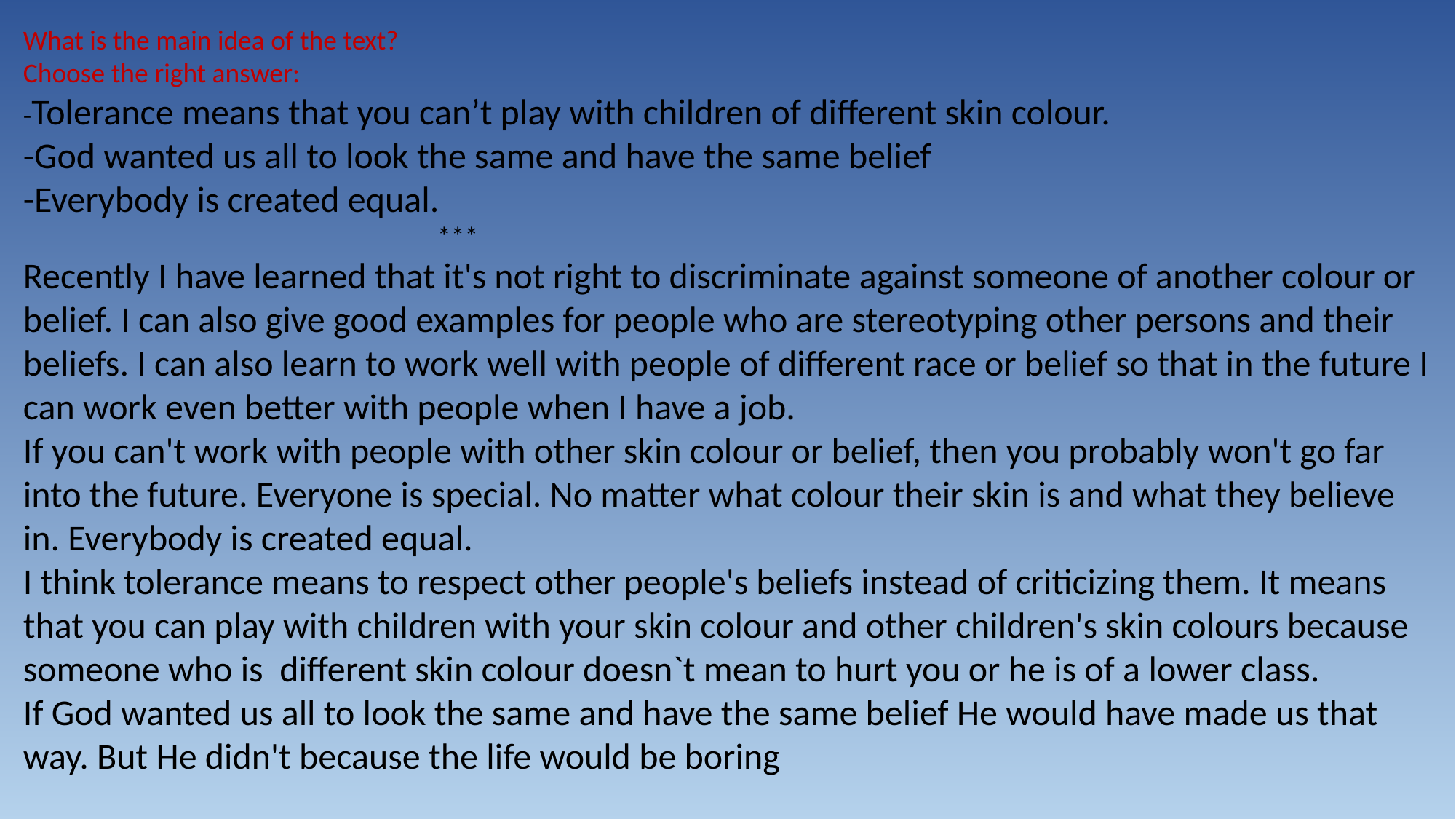

What is the main idea of the text?
Choose the right answer:
-Tolerance means that you can’t play with children of different skin colour.
-God wanted us all to look the same and have the same belief
-Everybody is created equal.
                                                                   ***
Recently I have learned that it's not right to discriminate against someone of another colour or belief. I can also give good examples for people who are stereotyping other persons and their beliefs. I can also learn to work well with people of different race or belief so that in the future I can work even better with people when I have a job.
If you can't work with people with other skin colour or belief, then you probably won't go far into the future. Everyone is special. No matter what colour their skin is and what they believe in. Everybody is created equal.
I think tolerance means to respect other people's beliefs instead of criticizing them. It means that you can play with children with your skin colour and other children's skin colours because someone who is  different skin colour doesn`t mean to hurt you or he is of a lower class.
If God wanted us all to look the same and have the same belief He would have made us that way. But He didn't because the life would be boring